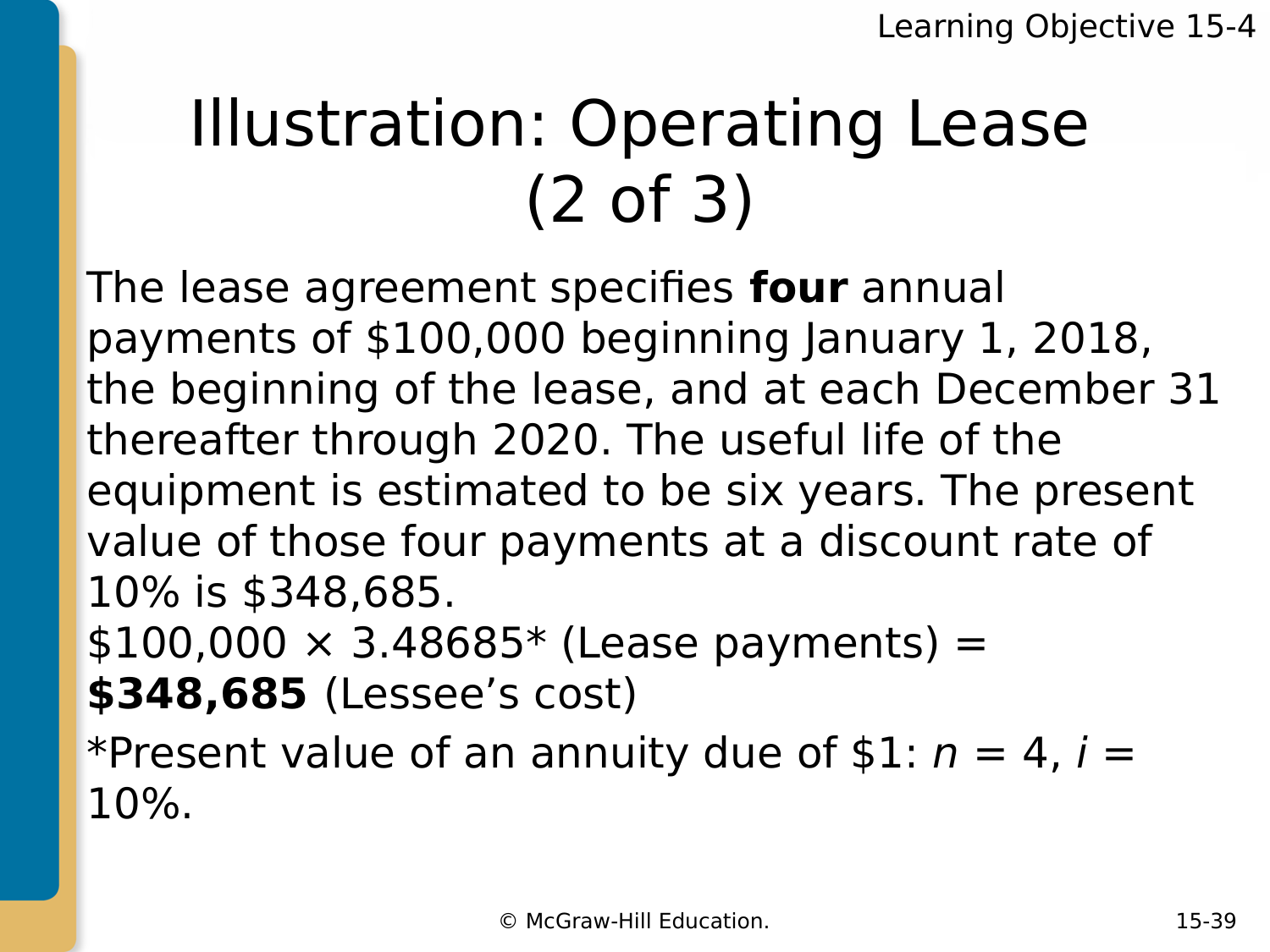

Learning Objective 15-4
# Illustration: Operating Lease (2 of 3)
The lease agreement specifies four annual payments of $100,000 beginning January 1, 2018, the beginning of the lease, and at each December 31 thereafter through 2020. The useful life of the equipment is estimated to be six years. The present value of those four payments at a discount rate of 10% is $348,685.
$100,000 × 3.48685* (Lease payments) = $348,685 (Lessee’s cost)
*Present value of an annuity due of $1: n = 4, i = 10%.